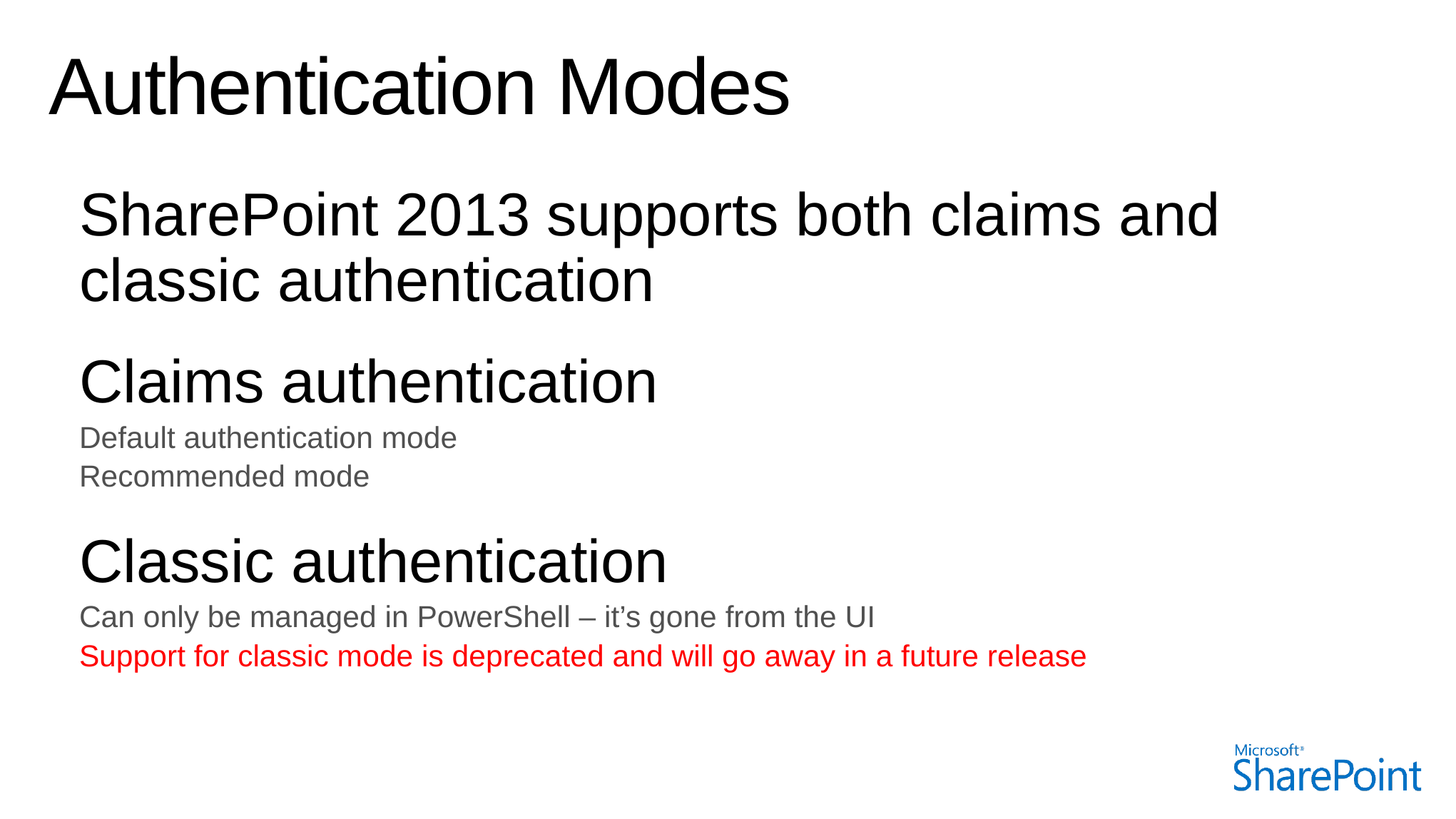

# Authentication Modes
SharePoint 2013 supports both claims and classic authentication
Claims authentication
Default authentication mode
Recommended mode
Classic authentication
Can only be managed in PowerShell – it’s gone from the UI
Support for classic mode is deprecated and will go away in a future release